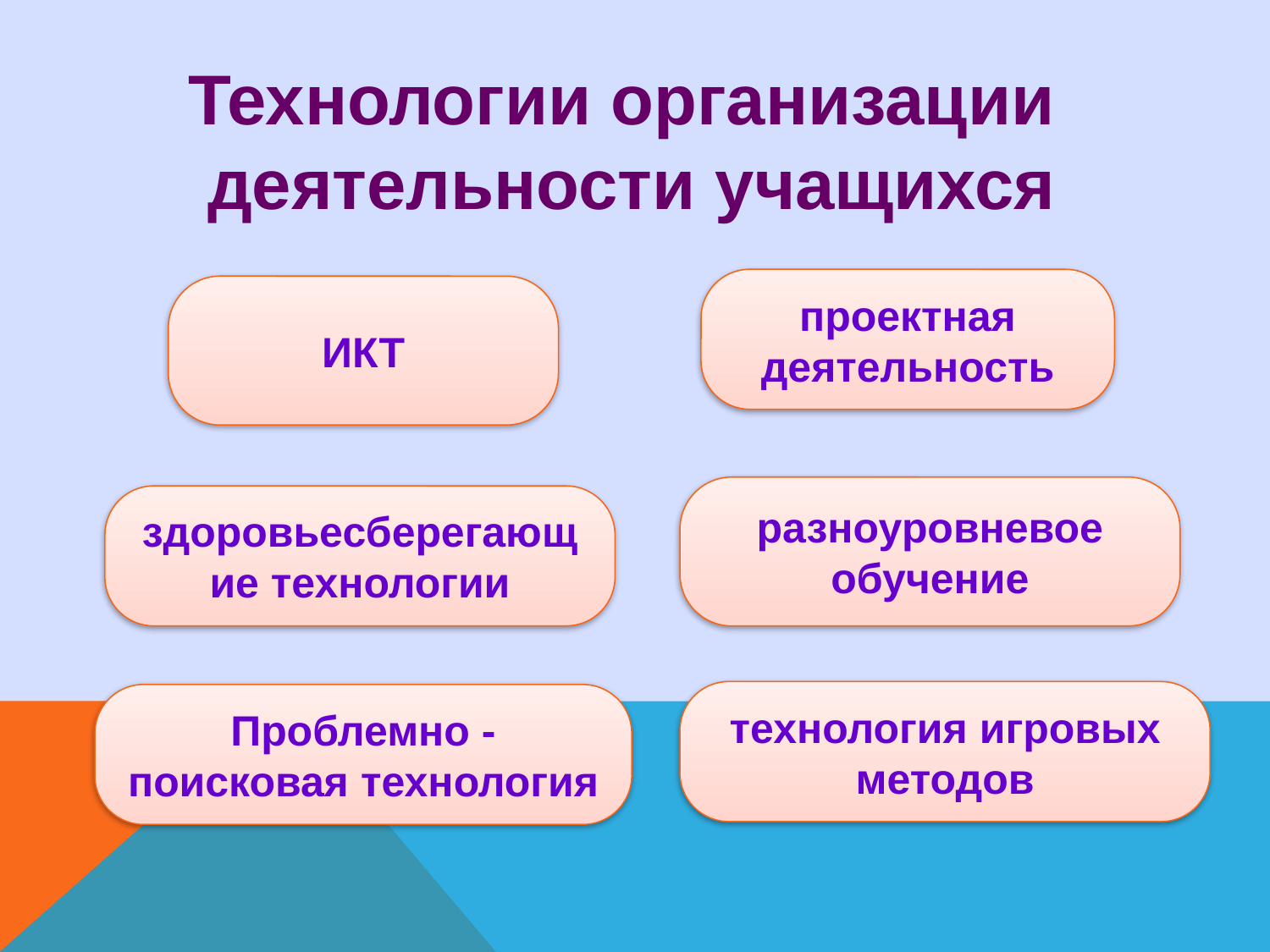

Технологии организации
 деятельности учащихся
проектная деятельность
ИКТ
разноуровневое обучение
здоровьесберегающие технологии
технология игровых методов
Проблемно - поисковая технология